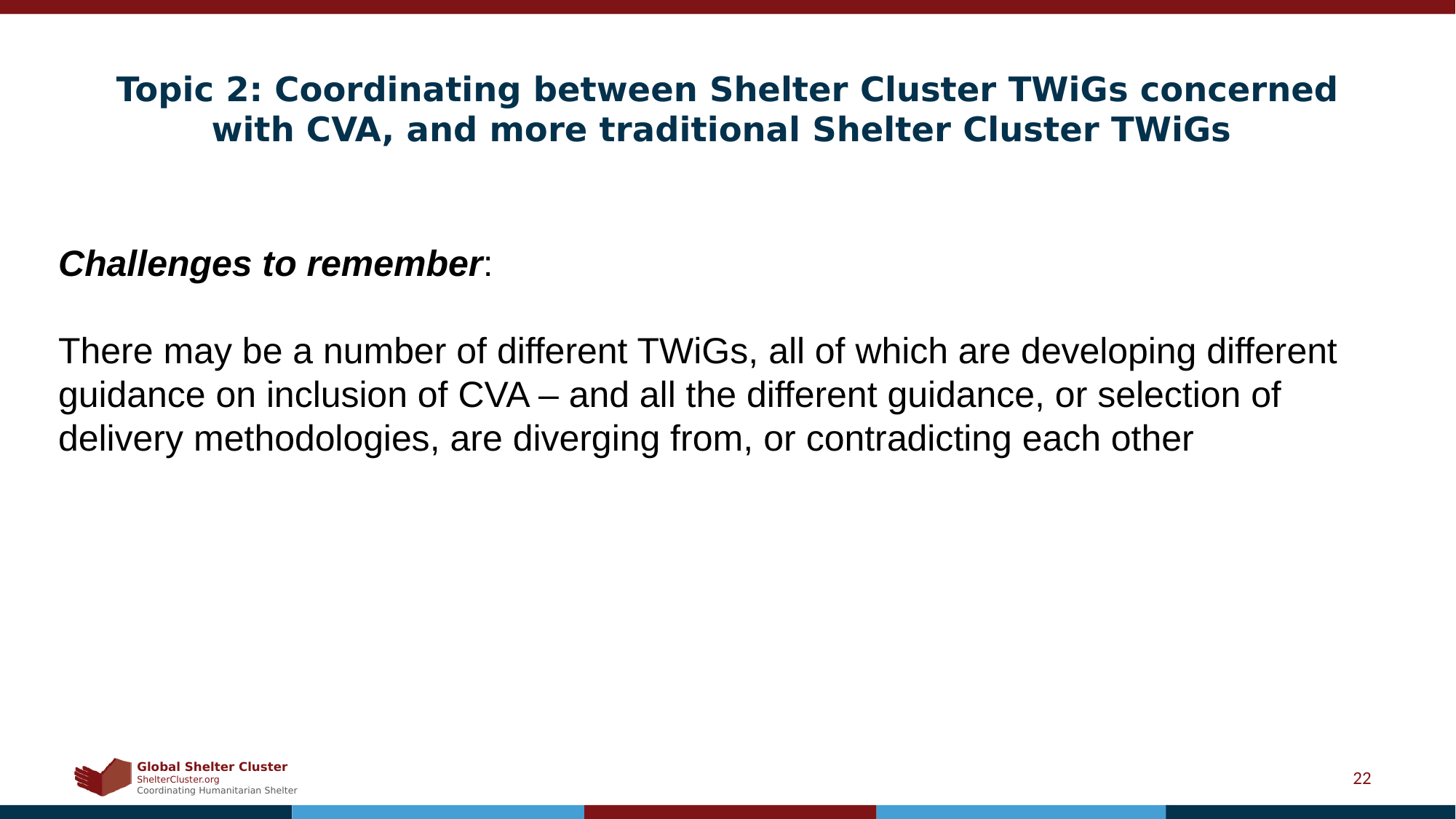

# Topic 2: Coordinating between Shelter Cluster TWiGs concerned with CVA, and more traditional Shelter Cluster TWiGs
Challenges to remember:

There may be a number of different TWiGs, all of which are developing different guidance on inclusion of CVA – and all the different guidance, or selection of delivery methodologies, are diverging from, or contradicting each other

22